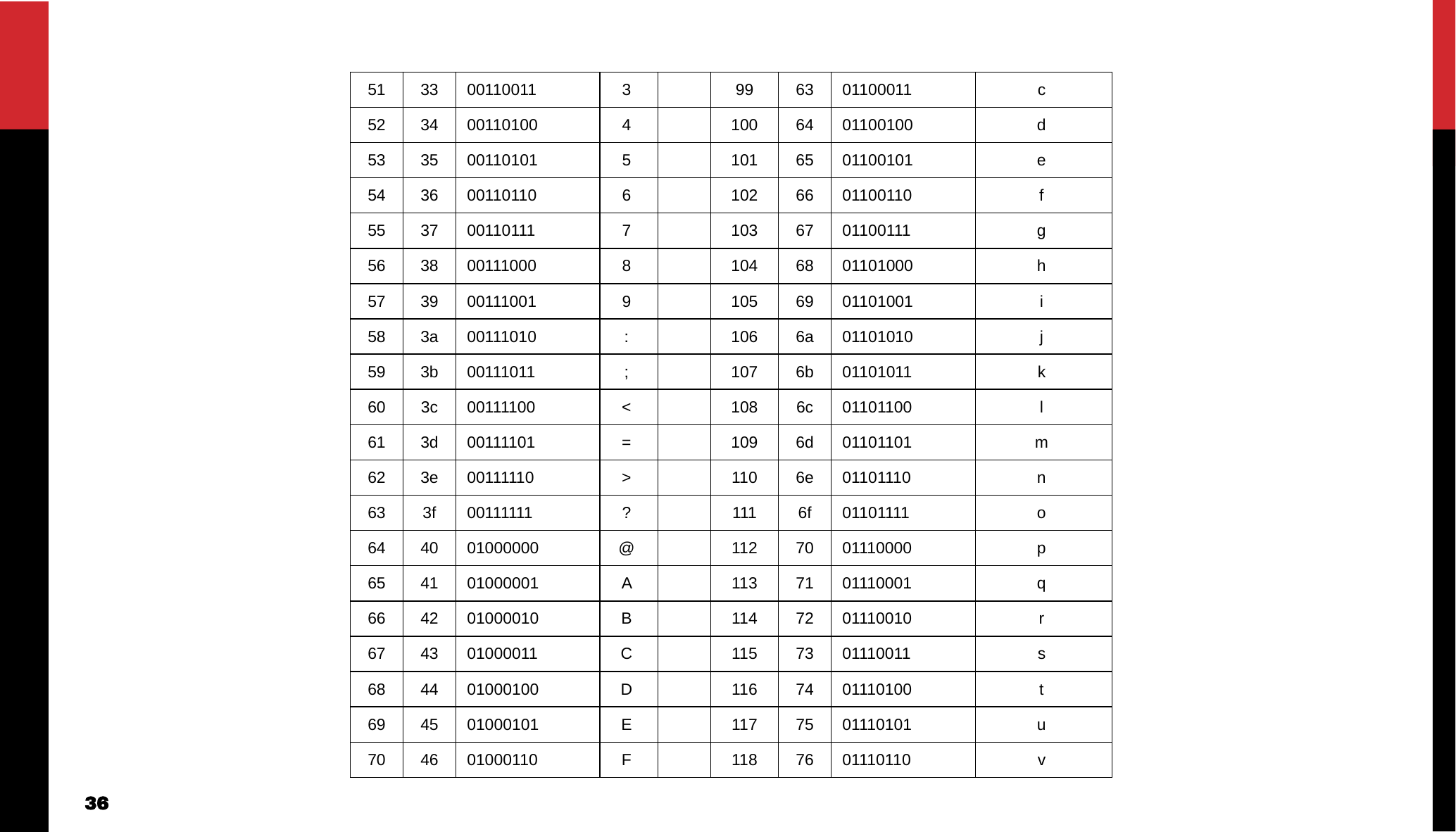

| 51 | 33 | 00110011 | 3 |  | 99 | 63 | 01100011 | c |
| --- | --- | --- | --- | --- | --- | --- | --- | --- |
| 52 | 34 | 00110100 | 4 |  | 100 | 64 | 01100100 | d |
| 53 | 35 | 00110101 | 5 |  | 101 | 65 | 01100101 | e |
| 54 | 36 | 00110110 | 6 |  | 102 | 66 | 01100110 | f |
| 55 | 37 | 00110111 | 7 |  | 103 | 67 | 01100111 | g |
| 56 | 38 | 00111000 | 8 |  | 104 | 68 | 01101000 | h |
| 57 | 39 | 00111001 | 9 |  | 105 | 69 | 01101001 | i |
| 58 | 3a | 00111010 | : |  | 106 | 6a | 01101010 | j |
| 59 | 3b | 00111011 | ; |  | 107 | 6b | 01101011 | k |
| 60 | 3c | 00111100 | < |  | 108 | 6c | 01101100 | l |
| 61 | 3d | 00111101 | = |  | 109 | 6d | 01101101 | m |
| 62 | 3e | 00111110 | > |  | 110 | 6e | 01101110 | n |
| 63 | 3f | 00111111 | ? |  | 111 | 6f | 01101111 | o |
| 64 | 40 | 01000000 | @ |  | 112 | 70 | 01110000 | p |
| 65 | 41 | 01000001 | A |  | 113 | 71 | 01110001 | q |
| 66 | 42 | 01000010 | B |  | 114 | 72 | 01110010 | r |
| 67 | 43 | 01000011 | C |  | 115 | 73 | 01110011 | s |
| 68 | 44 | 01000100 | D |  | 116 | 74 | 01110100 | t |
| 69 | 45 | 01000101 | E |  | 117 | 75 | 01110101 | u |
| 70 | 46 | 01000110 | F |  | 118 | 76 | 01110110 | v |
36